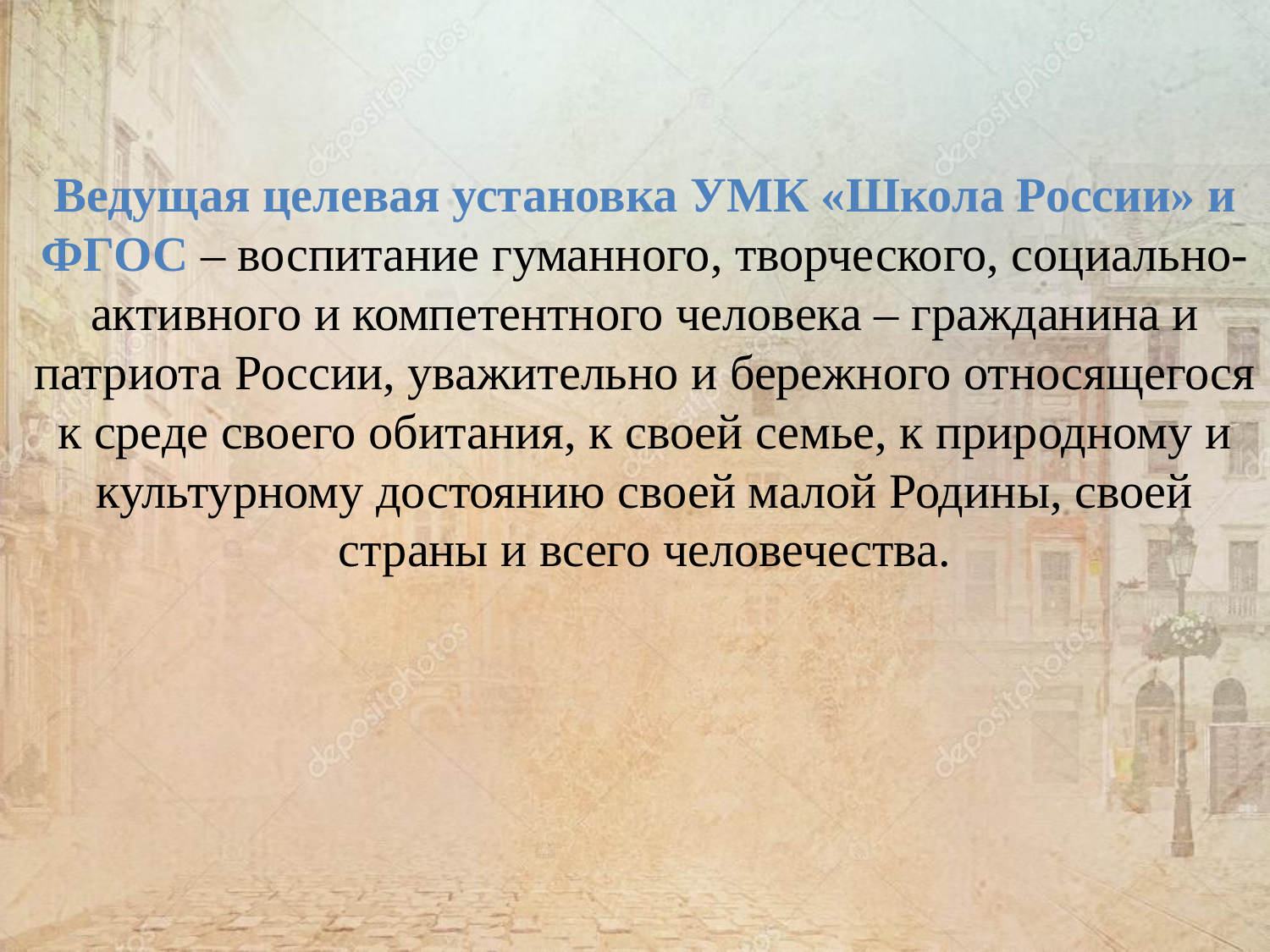

Ведущая целевая установка УМК «Школа России» и ФГОС – воспитание гуманного, творческого, социально-активного и компетентного человека – гражданина и патриота России, уважительно и бережного относящегося к среде своего обитания, к своей семье, к природному и культурному достоянию своей малой Родины, своей страны и всего человечества.